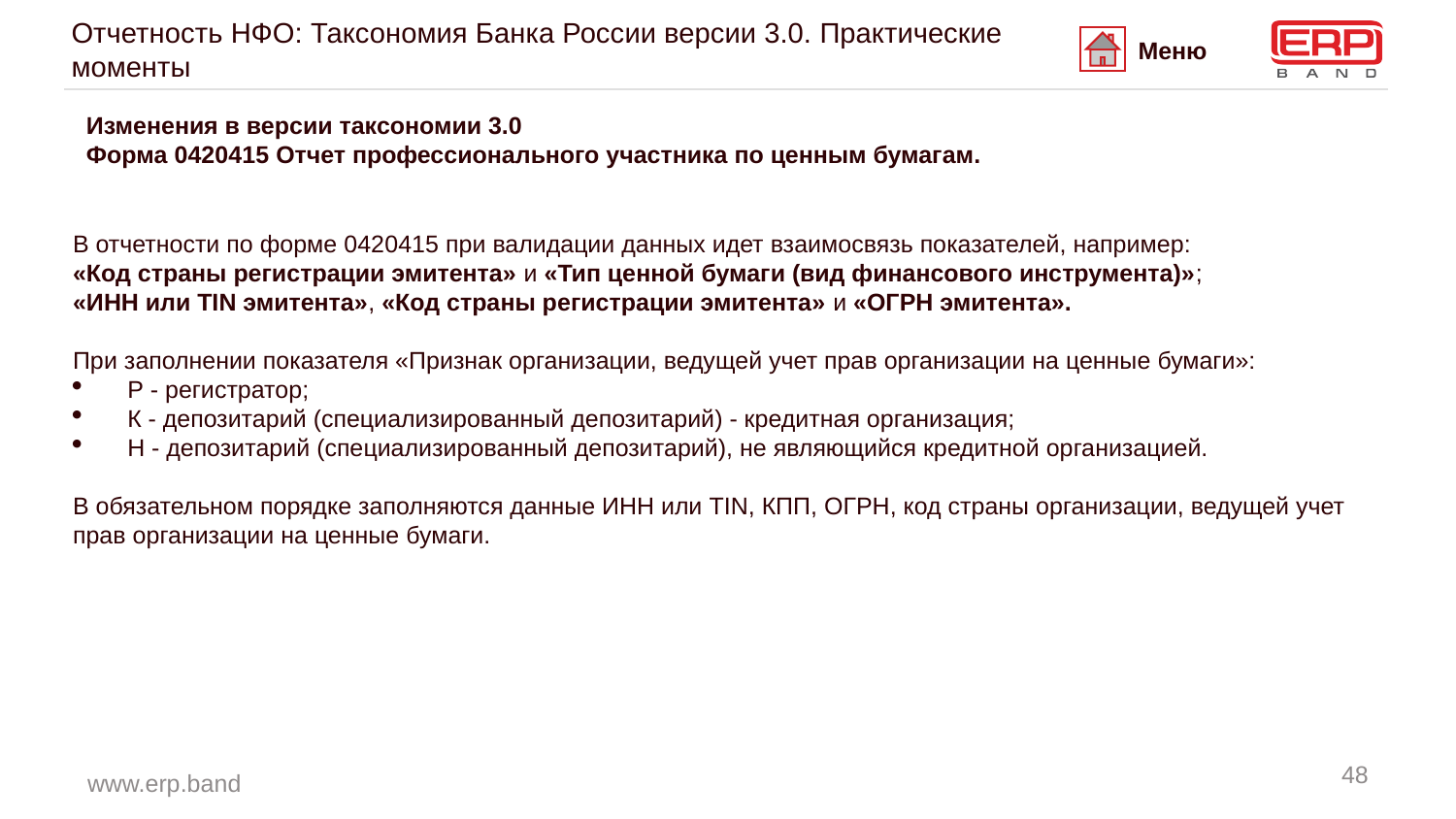

# Отчетность НФО: Таксономия Банка России версии 3.0. Практические моменты

Меню
Изменения в версии таксономии 3.0
Форма 0420415 Отчет профессионального участника по ценным бумагам.
В отчетности по форме 0420415 при валидации данных идет взаимосвязь показателей, например:
«Код страны регистрации эмитента» и «Тип ценной бумаги (вид финансового инструмента)»;
«ИНН или TIN эмитента», «Код страны регистрации эмитента» и «ОГРН эмитента».

При заполнении показателя «Признак организации, ведущей учет прав организации на ценные бумаги»:
Р - регистратор;
К - депозитарий (специализированный депозитарий) - кредитная организация;
Н - депозитарий (специализированный депозитарий), не являющийся кредитной организацией.

В обязательном порядке заполняются данные ИНН или TIN, КПП, ОГРН, код страны организации, ведущей учет прав организации на ценные бумаги.
48